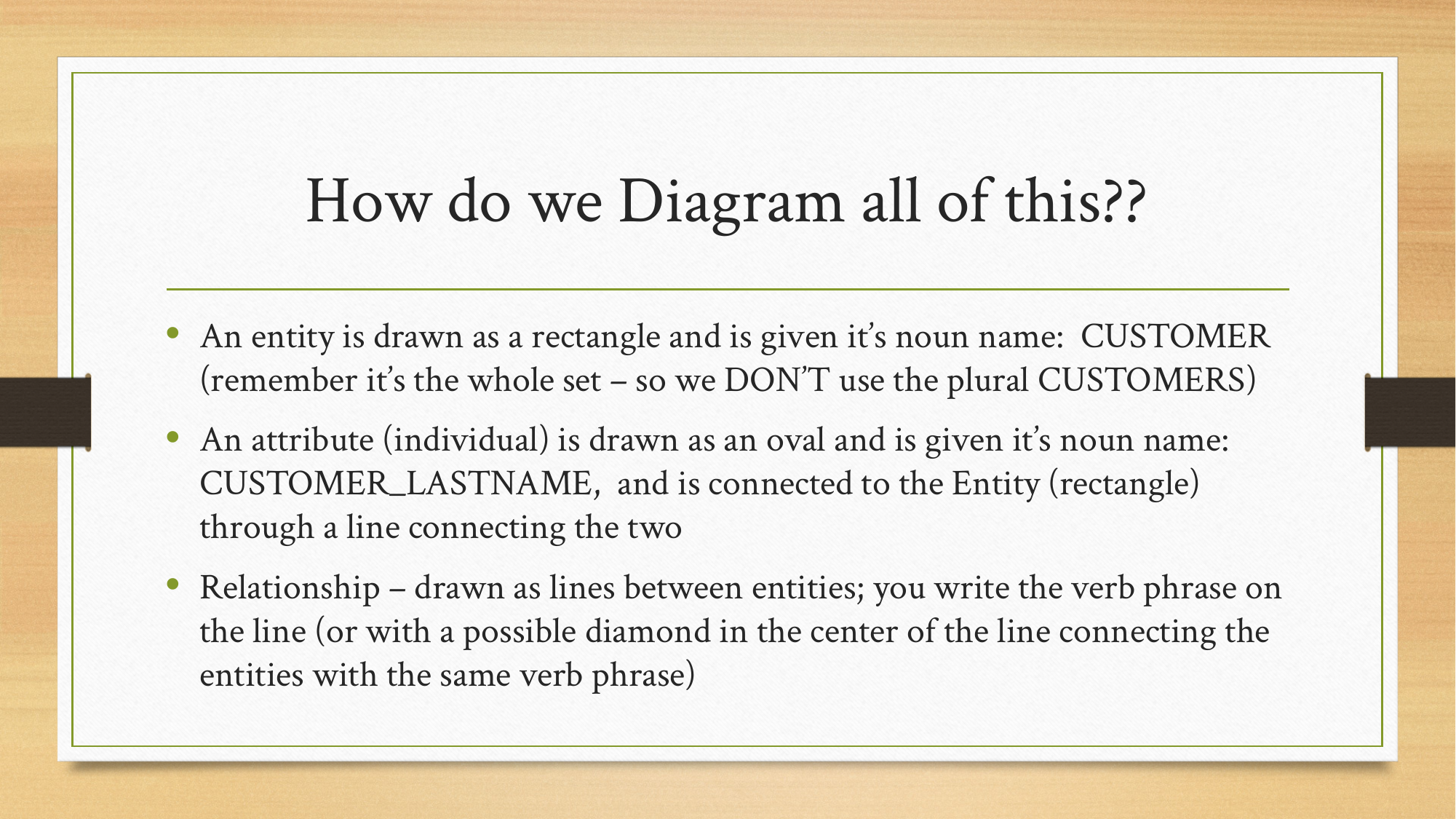

# How do we Diagram all of this??
An entity is drawn as a rectangle and is given it’s noun name:  CUSTOMER (remember it’s the whole set – so we DON’T use the plural CUSTOMERS)
An attribute (individual) is drawn as an oval and is given it’s noun name: CUSTOMER_LASTNAME,  and is connected to the Entity (rectangle) through a line connecting the two
Relationship – drawn as lines between entities; you write the verb phrase on the line (or with a possible diamond in the center of the line connecting the entities with the same verb phrase)